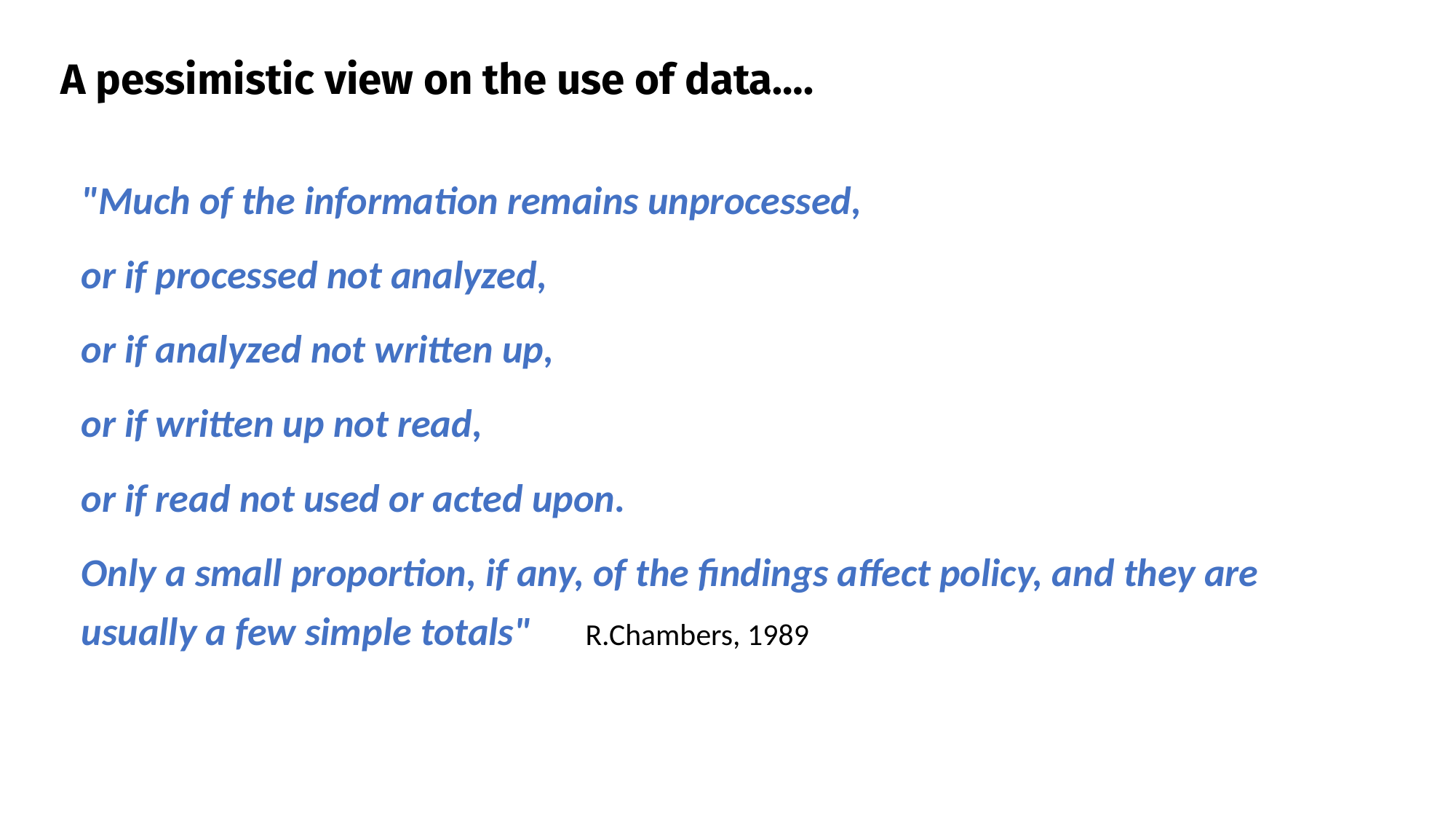

# A pessimistic view on the use of data….
"Much of the information remains unprocessed,
or if processed not analyzed,
or if analyzed not written up,
or if written up not read,
or if read not used or acted upon.
Only a small proportion, if any, of the findings affect policy, and they are usually a few simple totals"      R.Chambers, 1989